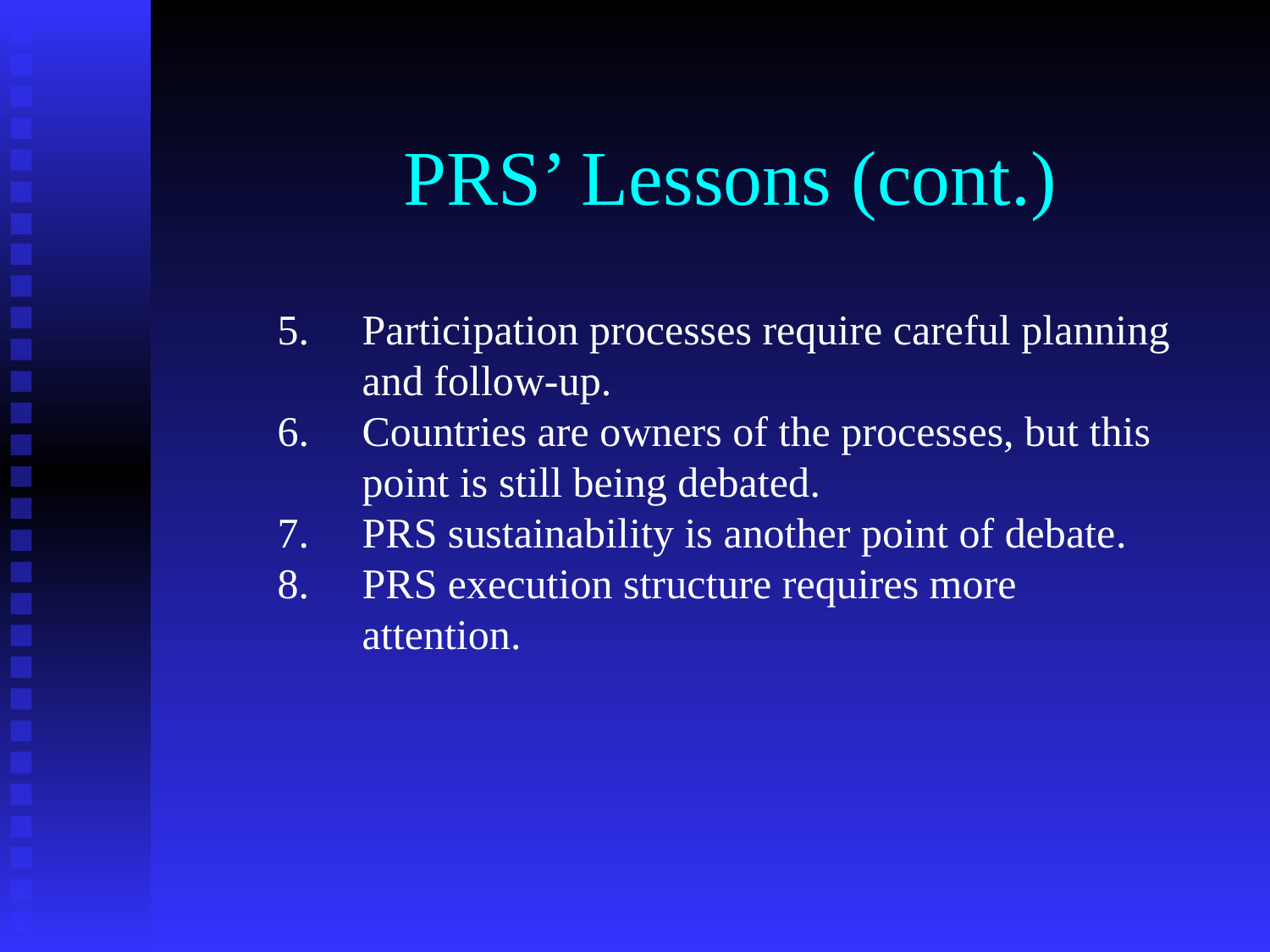

# PRS’ Lessons (cont.)
Participation processes require careful planning and follow-up.
Countries are owners of the processes, but this point is still being debated.
PRS sustainability is another point of debate.
PRS execution structure requires more attention.